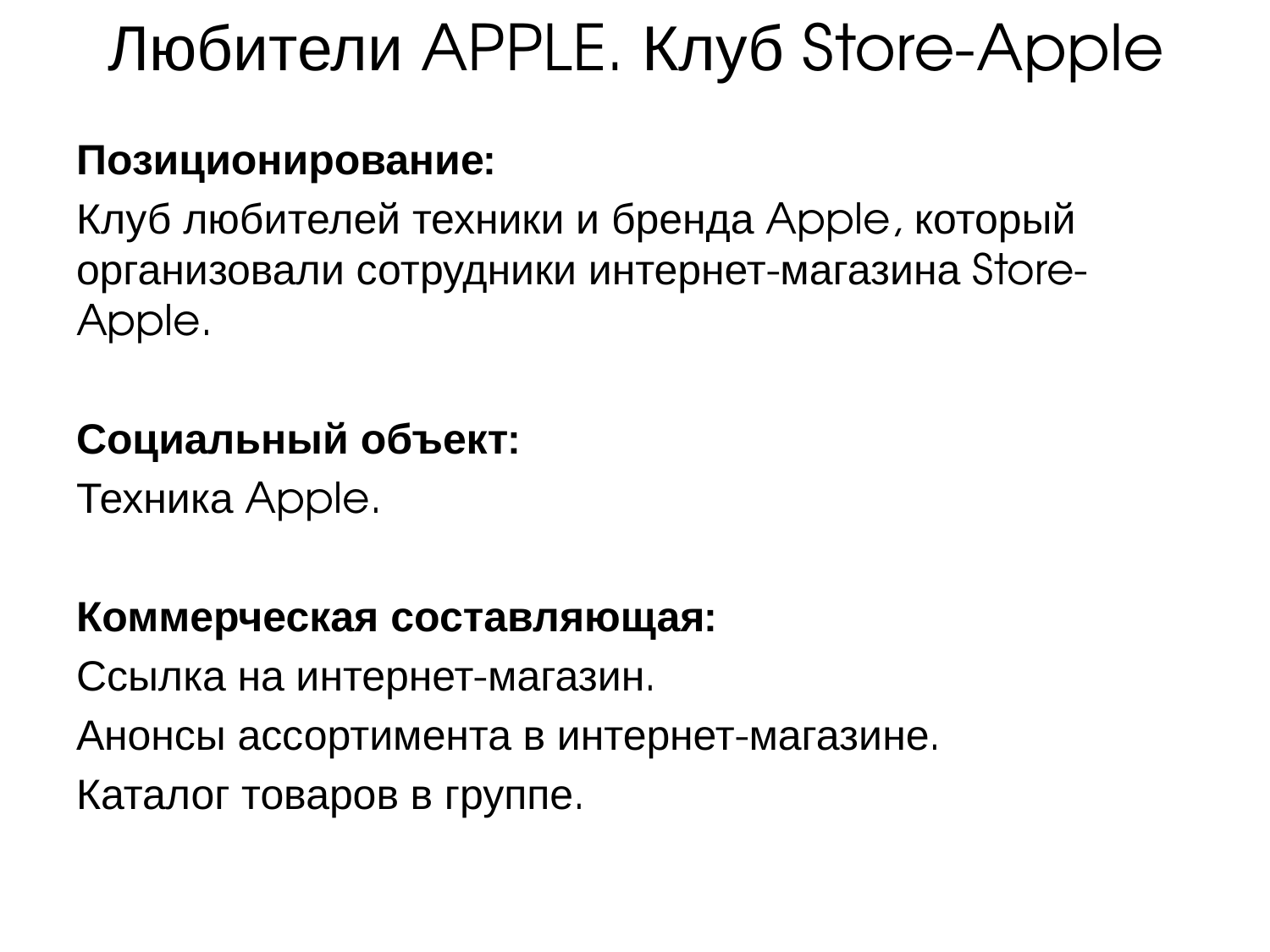

# Любители APPLE. Клуб Store-Apple
Позиционирование:
Клуб любителей техники и бренда Apple, который организовали сотрудники интернет-магазина Store-Apple.

Социальный объект:
Техника Apple.

Коммерческая составляющая:
Ссылка на интернет-магазин.
Анонсы ассортимента в интернет-магазине.
Каталог товаров в группе.